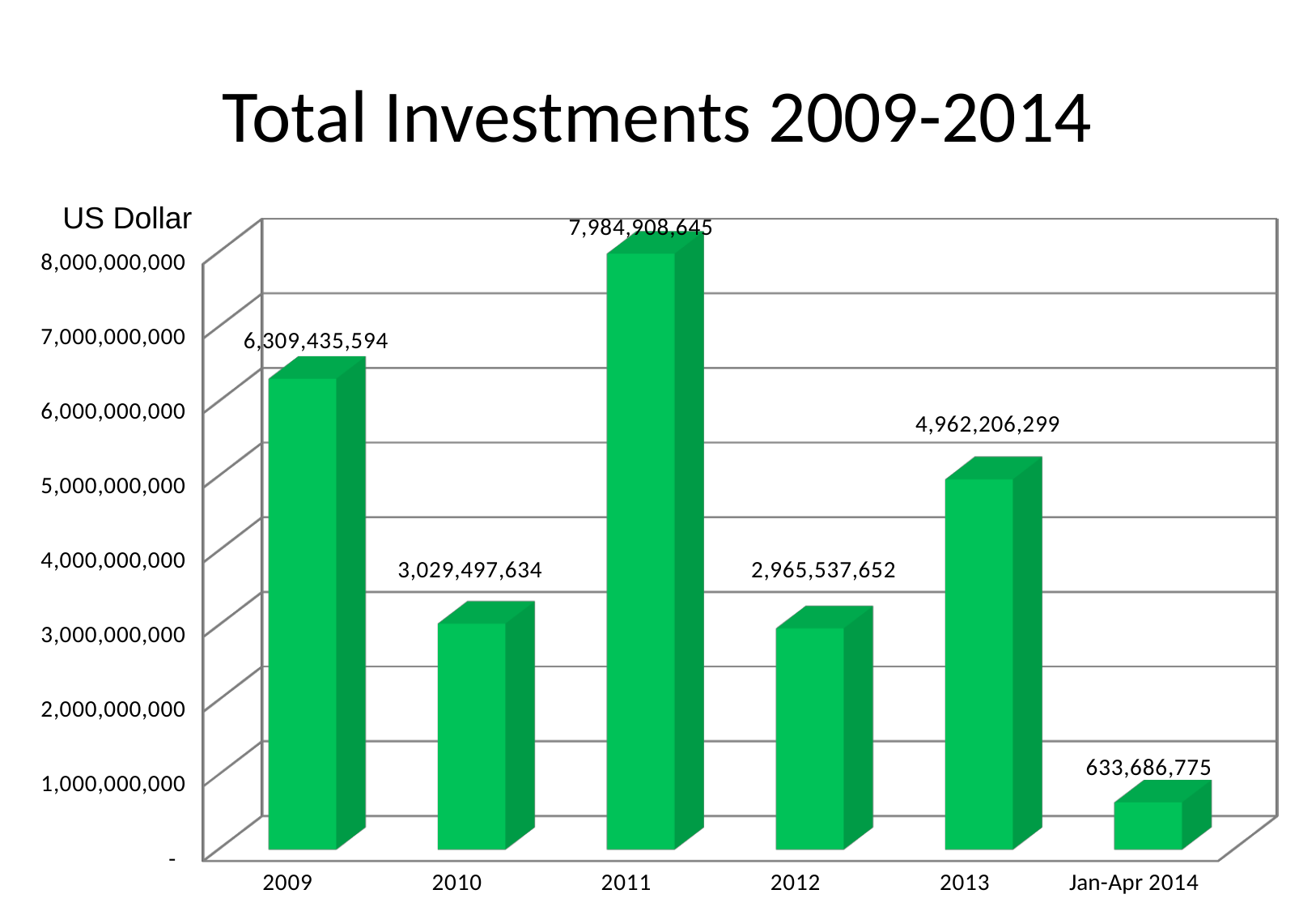

# Total Investments 2009-2014
US Dollar

[unsupported chart]